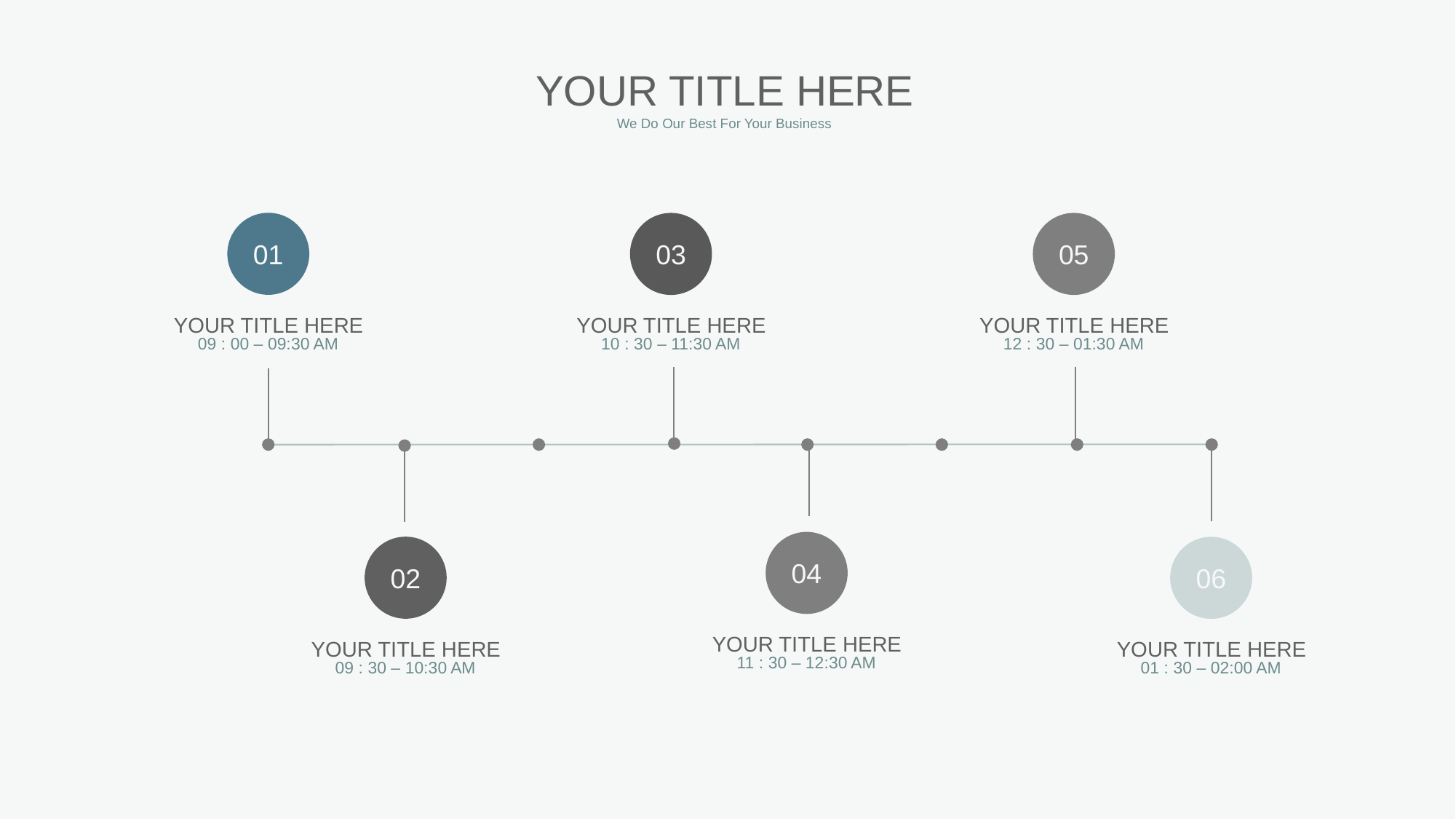

YOUR TITLE HERE
We Do Our Best For Your Business
01
03
05
YOUR TITLE HERE
YOUR TITLE HERE
YOUR TITLE HERE
09 : 00 – 09:30 AM
10 : 30 – 11:30 AM
12 : 30 – 01:30 AM

04
02
06
YOUR TITLE HERE
YOUR TITLE HERE
YOUR TITLE HERE
11 : 30 – 12:30 AM
09 : 30 – 10:30 AM
01 : 30 – 02:00 AM